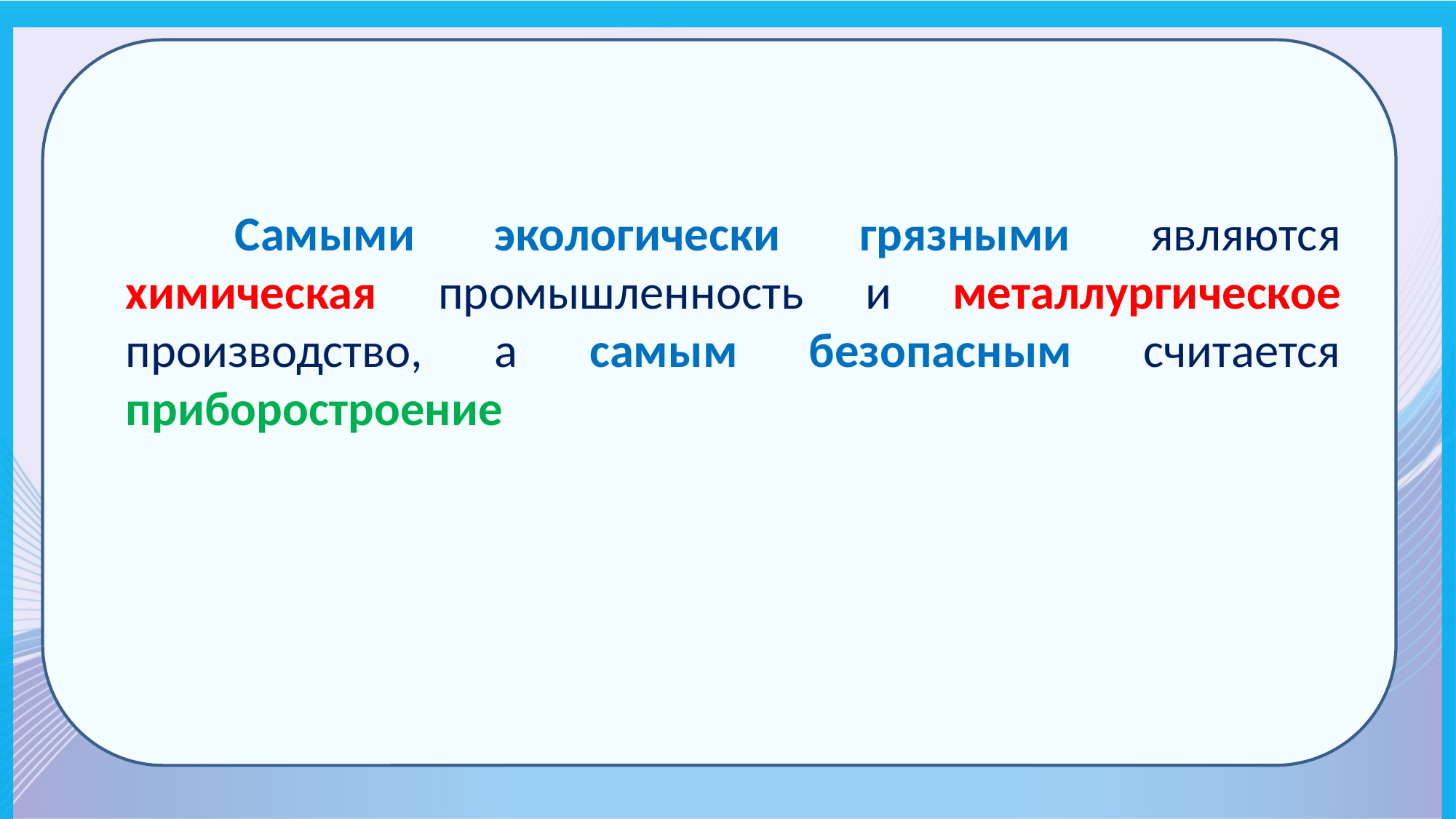

Самыми экологически грязными являются химическая промышленность и металлургическое производство, а самым безопасным считается приборостроение